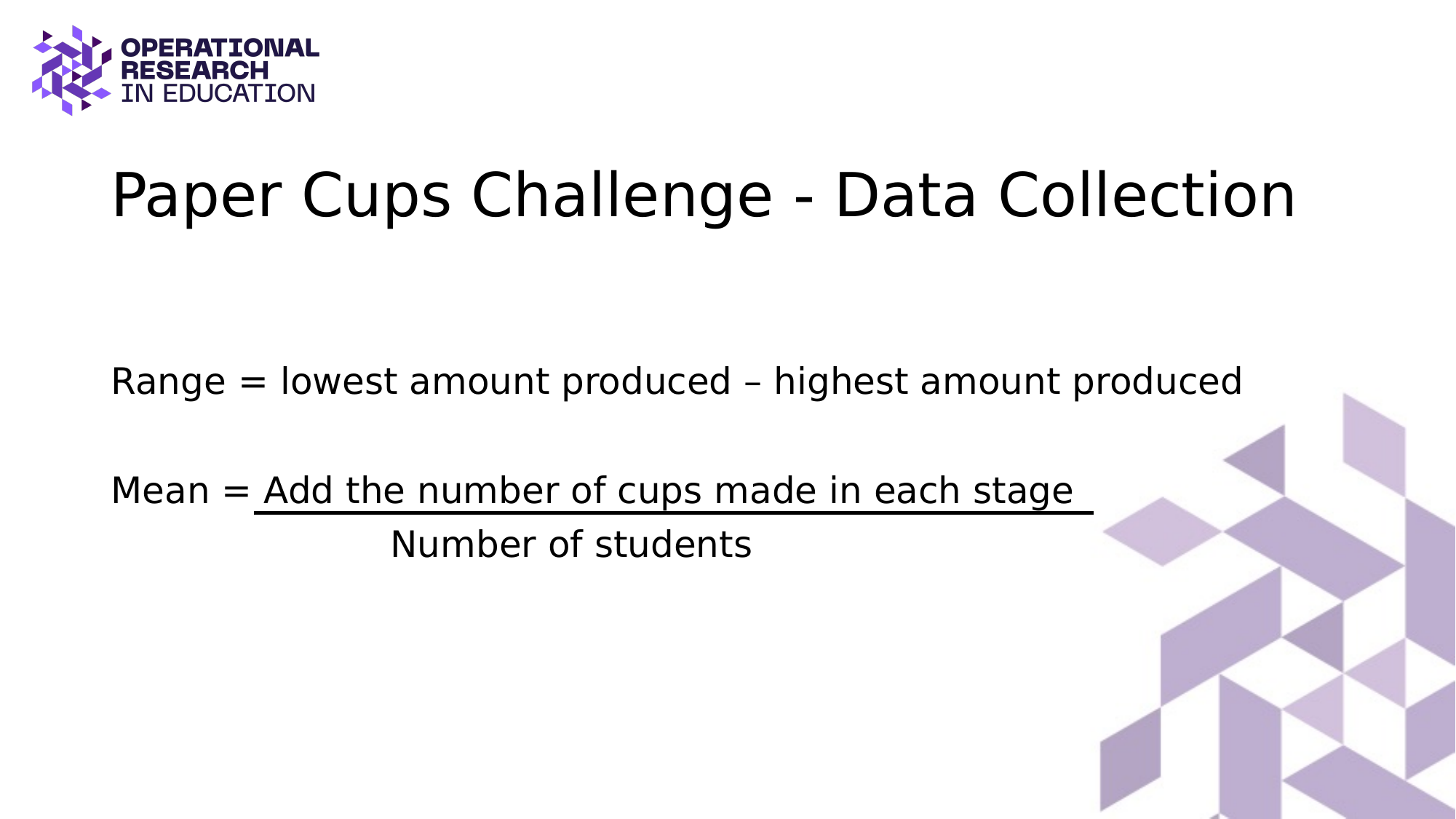

# Paper Cups Challenge - Data Collection

Range = lowest amount produced – highest amount produced

Mean = Add the number of cups made in each stage
                        Number of students